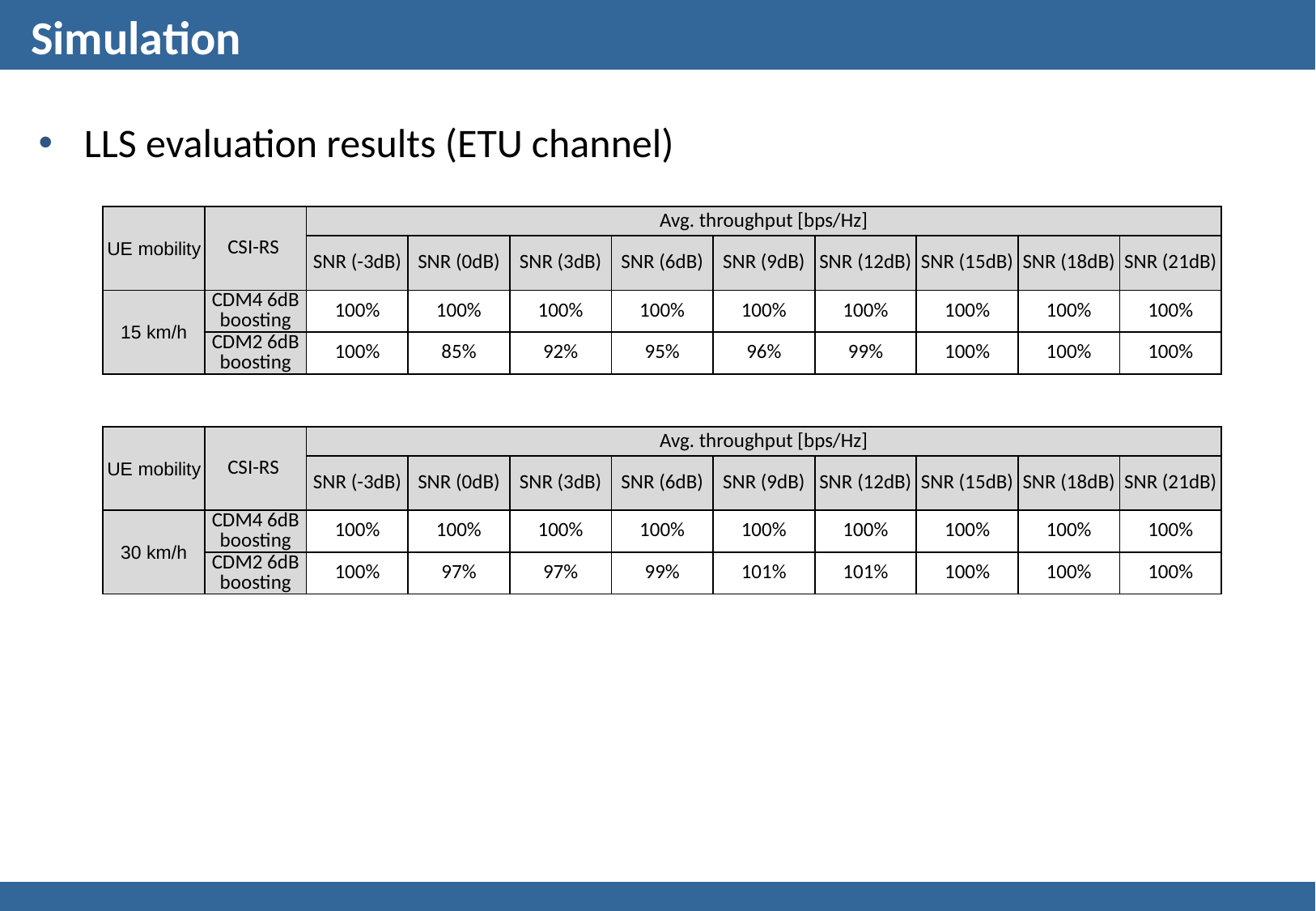

# Simulation
LLS evaluation results (ETU channel)
| UE mobility | CSI-RS | Avg. throughput [bps/Hz] |  |  |  |  |  |  |  |  |
| --- | --- | --- | --- | --- | --- | --- | --- | --- | --- | --- |
|  |  | SNR (-3dB) | SNR (0dB) | SNR (3dB) | SNR (6dB) | SNR (9dB) | SNR (12dB) | SNR (15dB) | SNR (18dB) | SNR (21dB) |
| 15 km/h | CDM4 6dB boosting | 100% | 100% | 100% | 100% | 100% | 100% | 100% | 100% | 100% |
|  | CDM2 6dB boosting | 100% | 85% | 92% | 95% | 96% | 99% | 100% | 100% | 100% |
| UE mobility | CSI-RS | Avg. throughput [bps/Hz] |  |  |  |  |  |  |  |  |
| --- | --- | --- | --- | --- | --- | --- | --- | --- | --- | --- |
|  |  | SNR (-3dB) | SNR (0dB) | SNR (3dB) | SNR (6dB) | SNR (9dB) | SNR (12dB) | SNR (15dB) | SNR (18dB) | SNR (21dB) |
| 30 km/h | CDM4 6dB boosting | 100% | 100% | 100% | 100% | 100% | 100% | 100% | 100% | 100% |
|  | CDM2 6dB boosting | 100% | 97% | 97% | 99% | 101% | 101% | 100% | 100% | 100% |